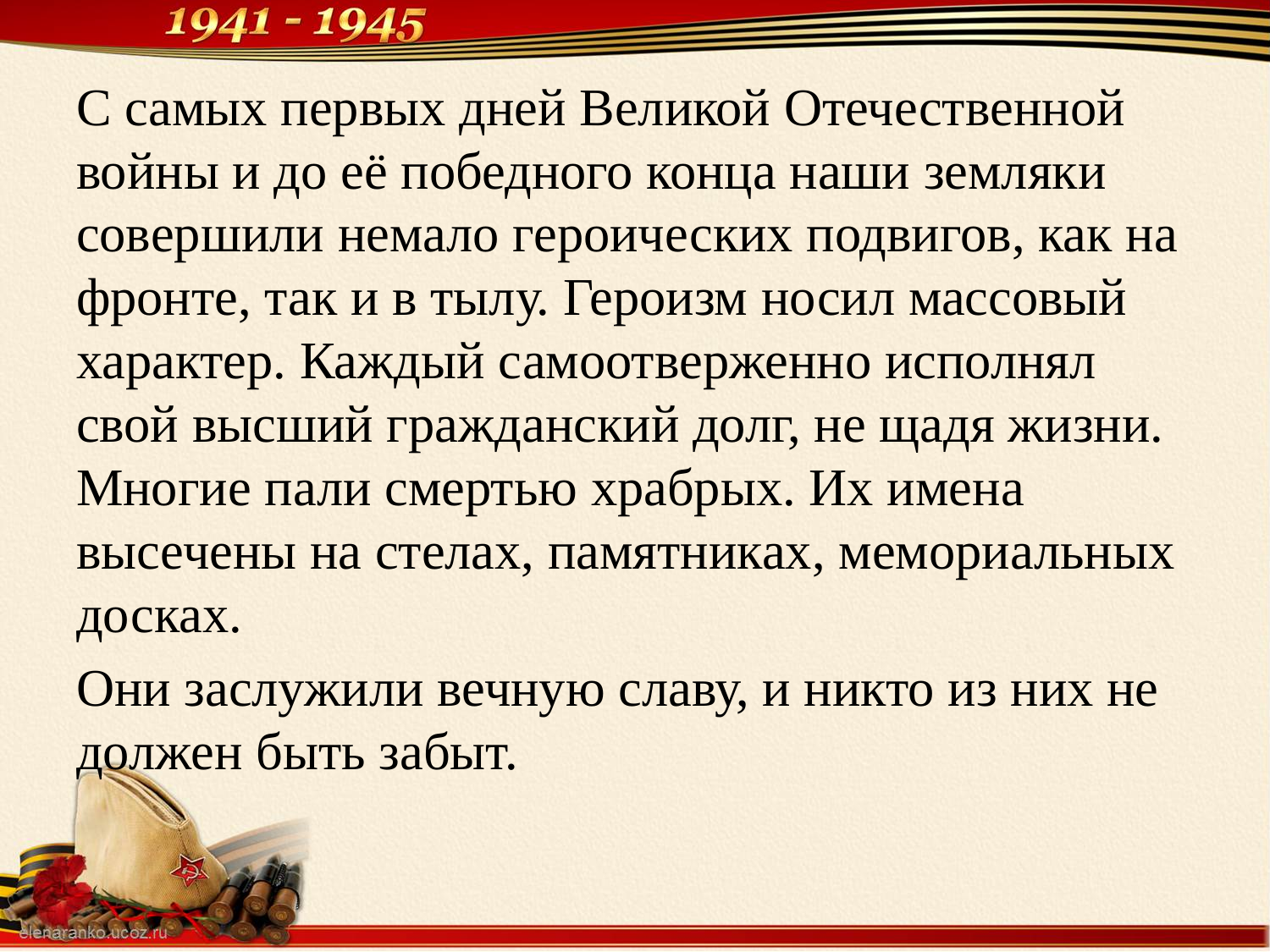

С самых первых дней Великой Отечественной войны и до её победного конца наши земляки совершили немало героических подвигов, как на фронте, так и в тылу. Героизм носил массовый характер. Каждый самоотверженно исполнял свой высший гражданский долг, не щадя жизни. Многие пали смертью храбрых. Их имена высечены на стелах, памятниках, мемориальных досках.
Они заслужили вечную славу, и никто из них не должен быть забыт.